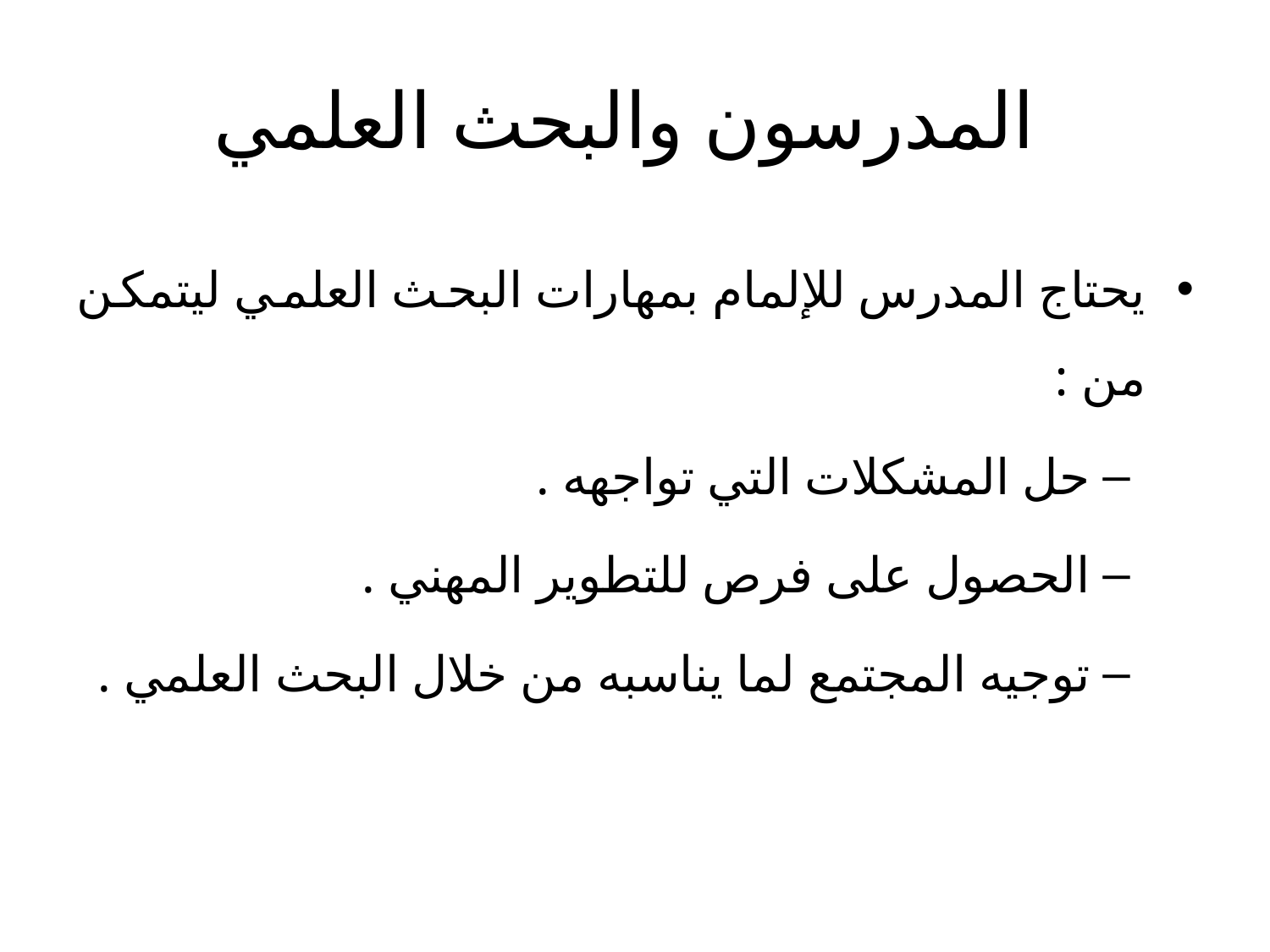

# المدرسون والبحث العلمي
يحتاج المدرس للإلمام بمهارات البحث العلمي ليتمكن من :
حل المشكلات التي تواجهه .
الحصول على فرص للتطوير المهني .
توجيه المجتمع لما يناسبه من خلال البحث العلمي .